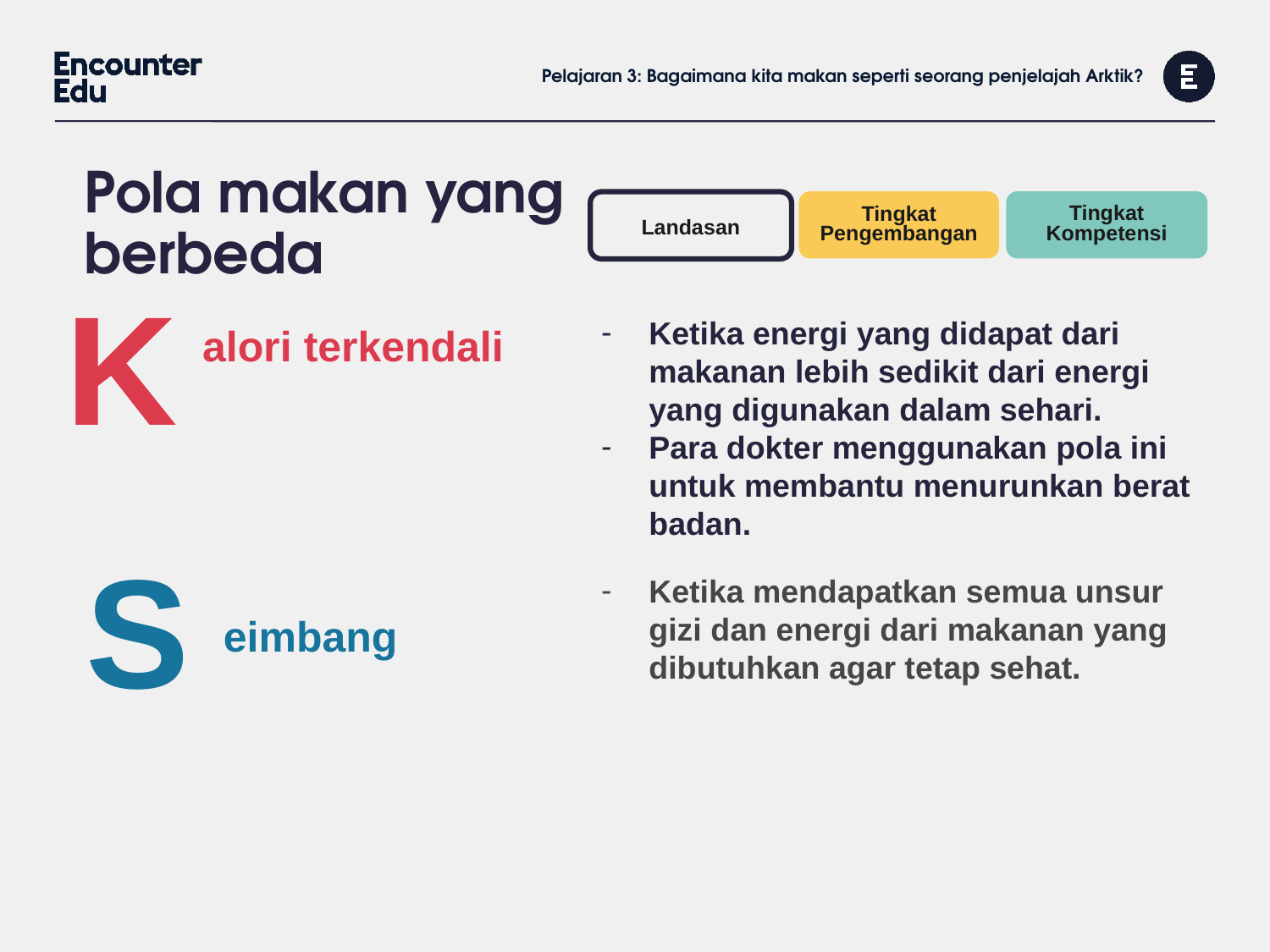

# Pelajaran 3: Bagaimana kita makan seperti seorang penjelajah Arktik?
Pola makan yang berbeda
Tingkat Kompetensi
Tingkat Pengembangan
Landasan
K
Ketika energi yang didapat dari makanan lebih sedikit dari energi yang digunakan dalam sehari.
Para dokter menggunakan pola ini untuk membantu menurunkan berat badan.
alori terkendali

S
Ketika mendapatkan semua unsur gizi dan energi dari makanan yang dibutuhkan agar tetap sehat.
eimbang